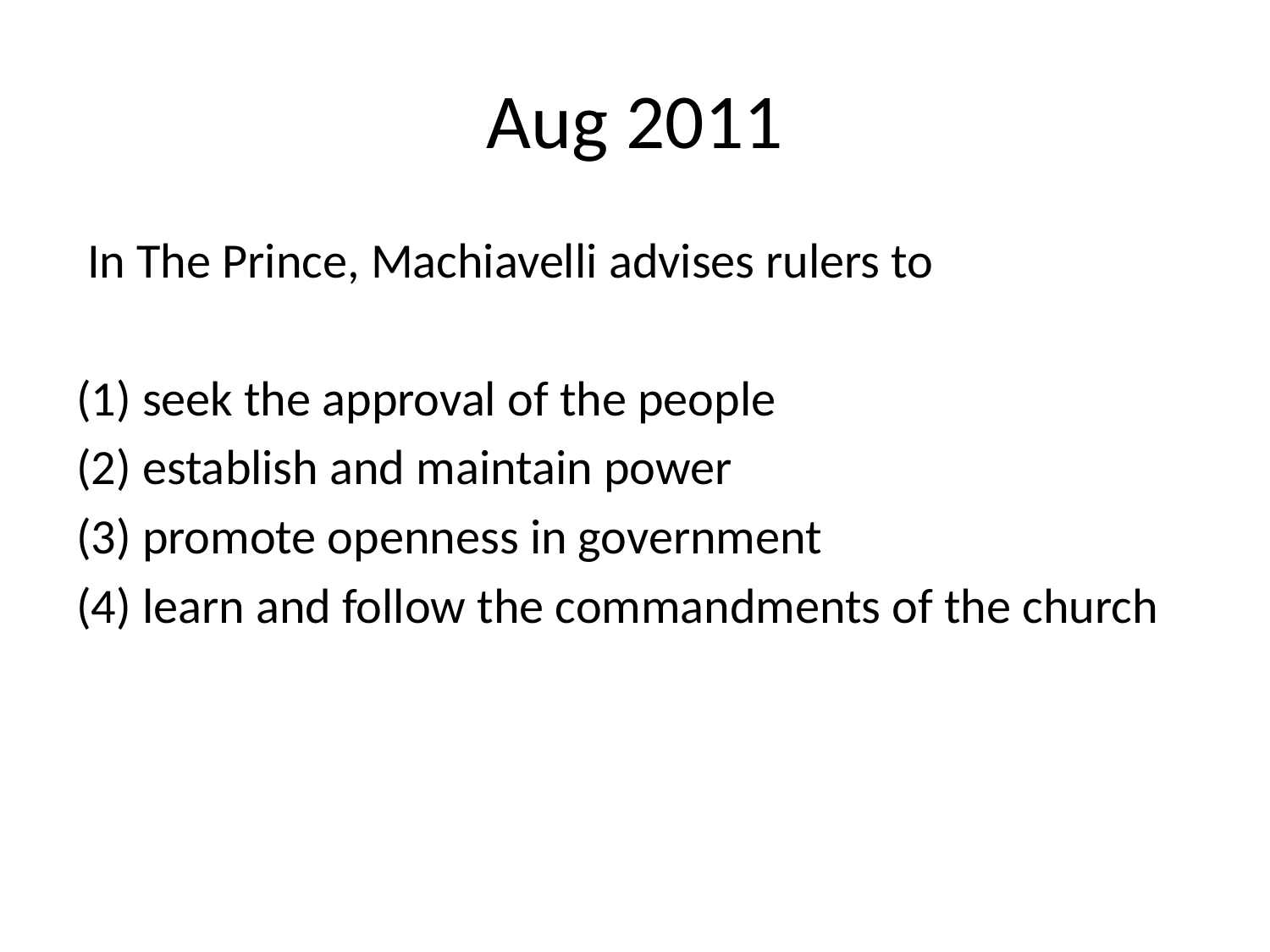

# Aug 2011
 In The Prince, Machiavelli advises rulers to

(1) seek the approval of the people
(2) establish and maintain power
(3) promote openness in government
(4) learn and follow the commandments of the church